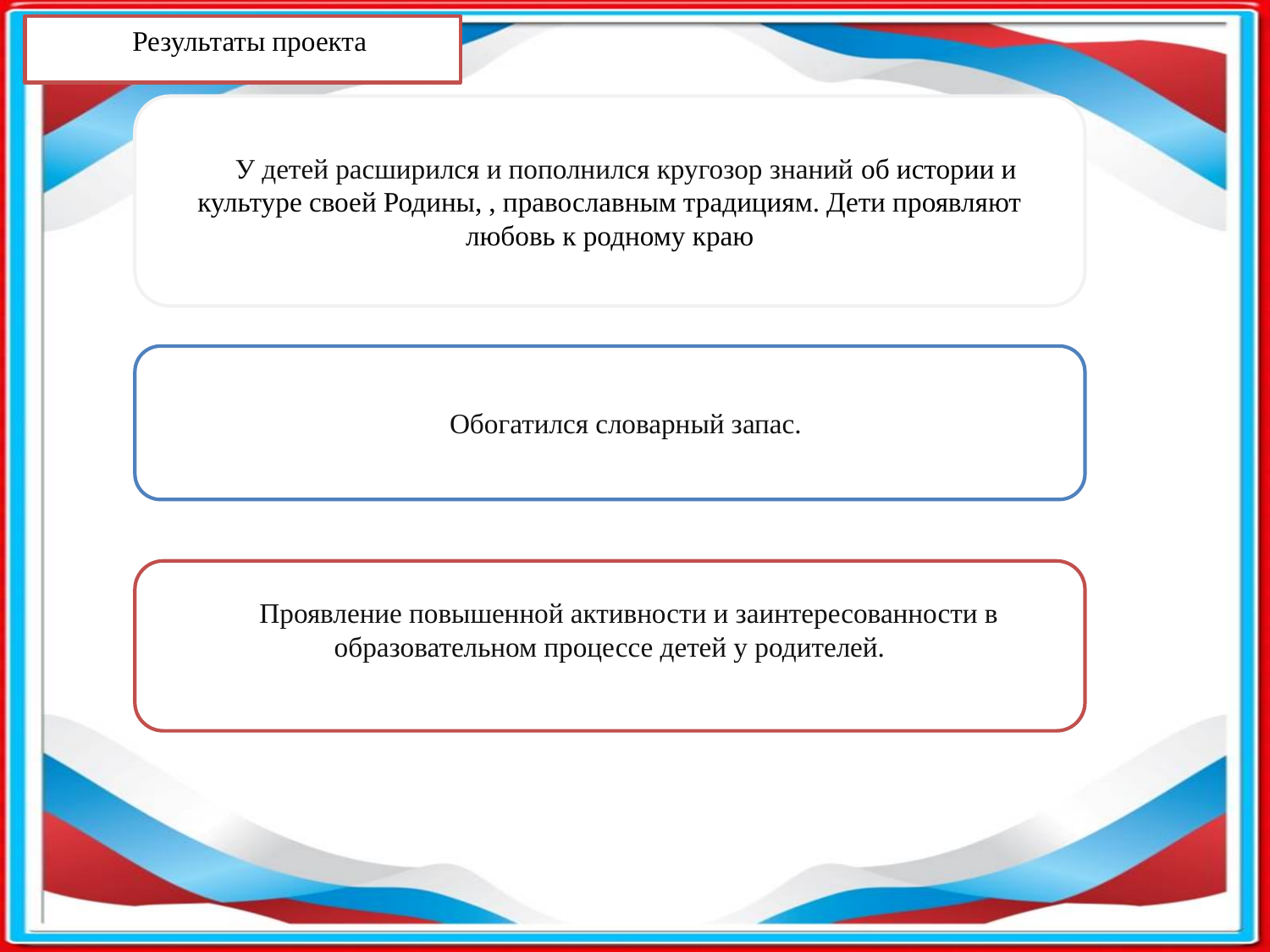

Результаты проекта
У детей расширился и пополнился кругозор знаний об истории и культуре своей Родины, , православным традициям. Дети проявляют любовь к родному краю
Обогатился словарный запас.
 Проявление повышенной активности и заинтересованности в образовательном процессе детей у родителей.